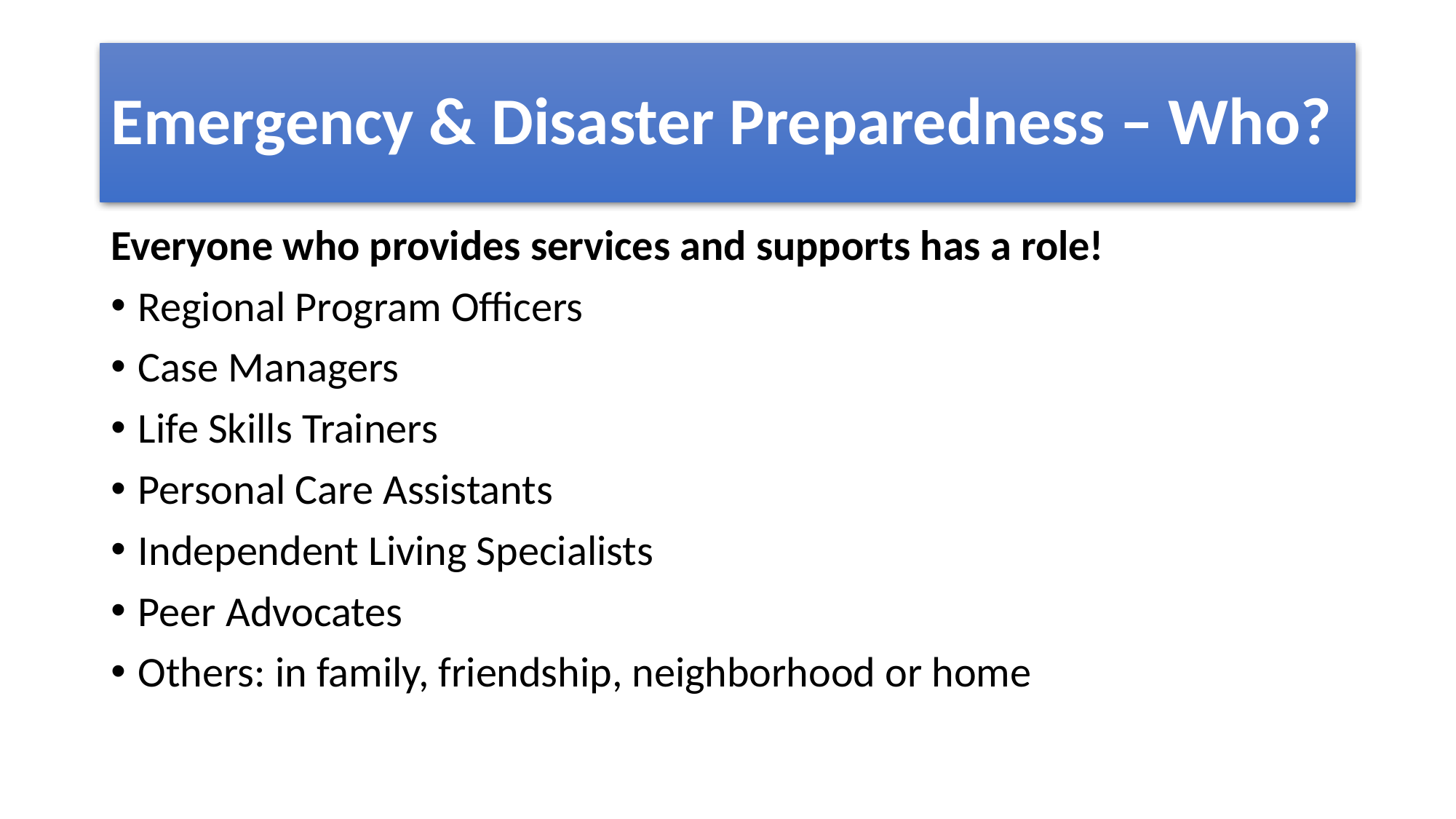

# Emergency & Disaster Preparedness – Who?
Everyone who provides services and supports has a role!
Regional Program Officers
Case Managers
Life Skills Trainers
Personal Care Assistants
Independent Living Specialists
Peer Advocates
Others: in family, friendship, neighborhood or home